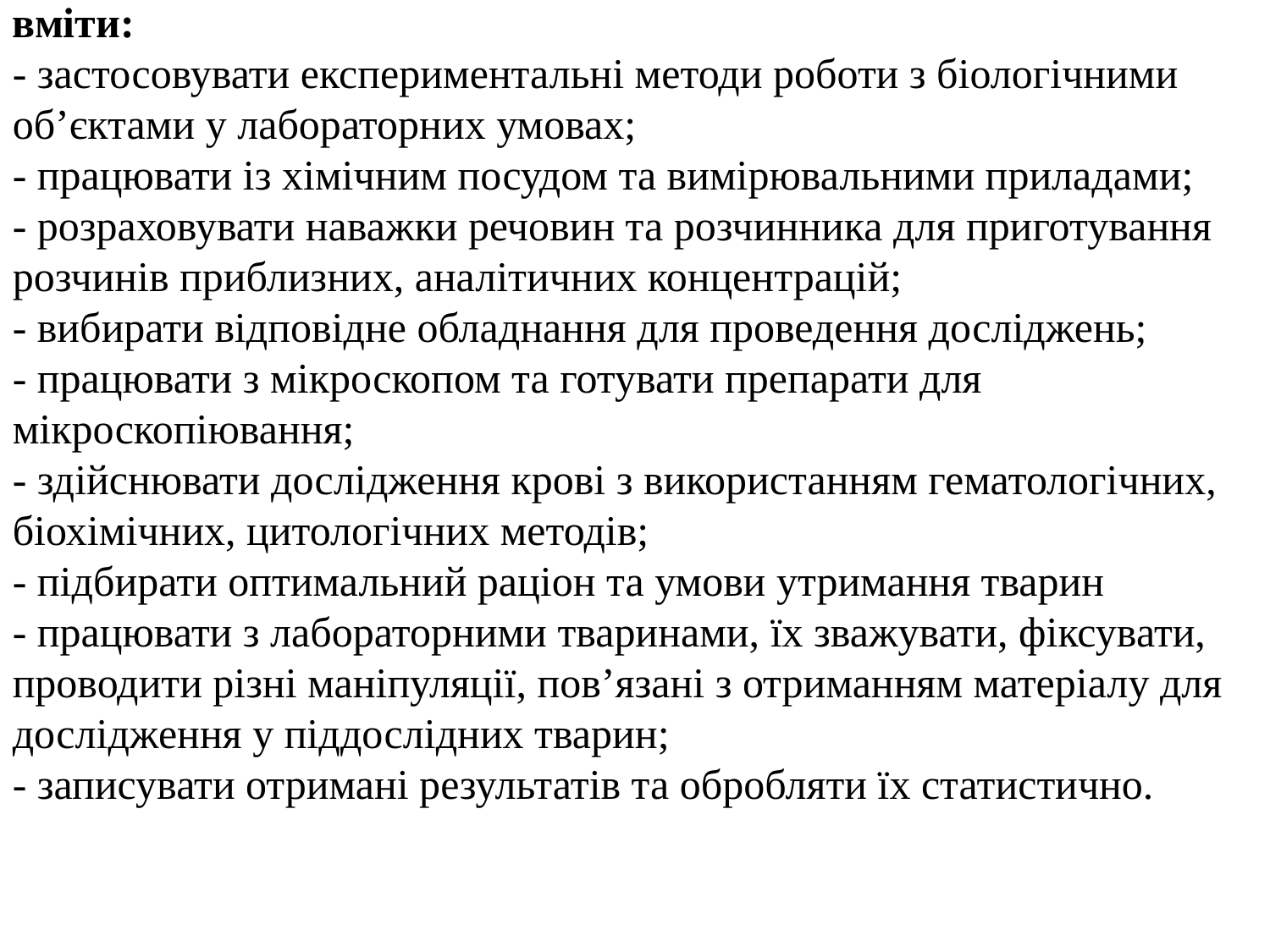

вміти:
- застосовувати експериментальні методи роботи з біологічними об’єктами у лабораторних умовах;
- працювати із хімічним посудом та вимірювальними приладами;
- розраховувати наважки речовин та розчинника для приготування розчинів приблизних, аналітичних концентрацій;
- вибирати відповідне обладнання для проведення досліджень;
- працювати з мікроскопом та готувати препарати для мікроскопіювання;
- здійснювати дослідження крові з використанням гематологічних, біохімічних, цитологічних методів;
- підбирати оптимальний раціон та умови утримання тварин
- працювати з лабораторними тваринами, їх зважувати, фіксувати, проводити різні маніпуляції, пов’язані з отриманням матеріалу для дослідження у піддослідних тварин;
- записувати отримані результатів та обробляти їх статистично.